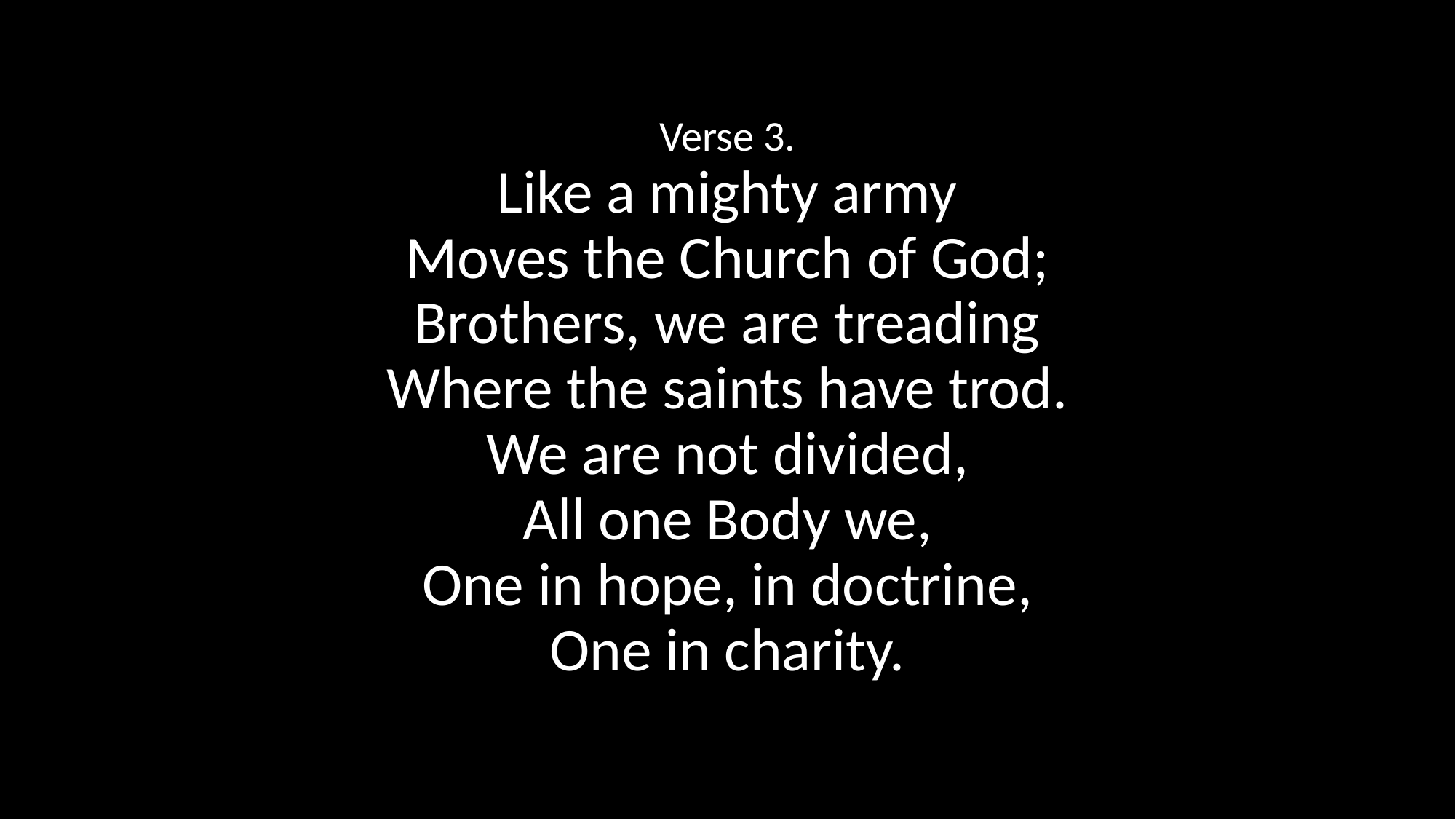

Verse 3.
Like a mighty army
Moves the Church of God;
Brothers, we are treading
Where the saints have trod.
We are not divided,
All one Body we,
One in hope, in doctrine,
One in charity.